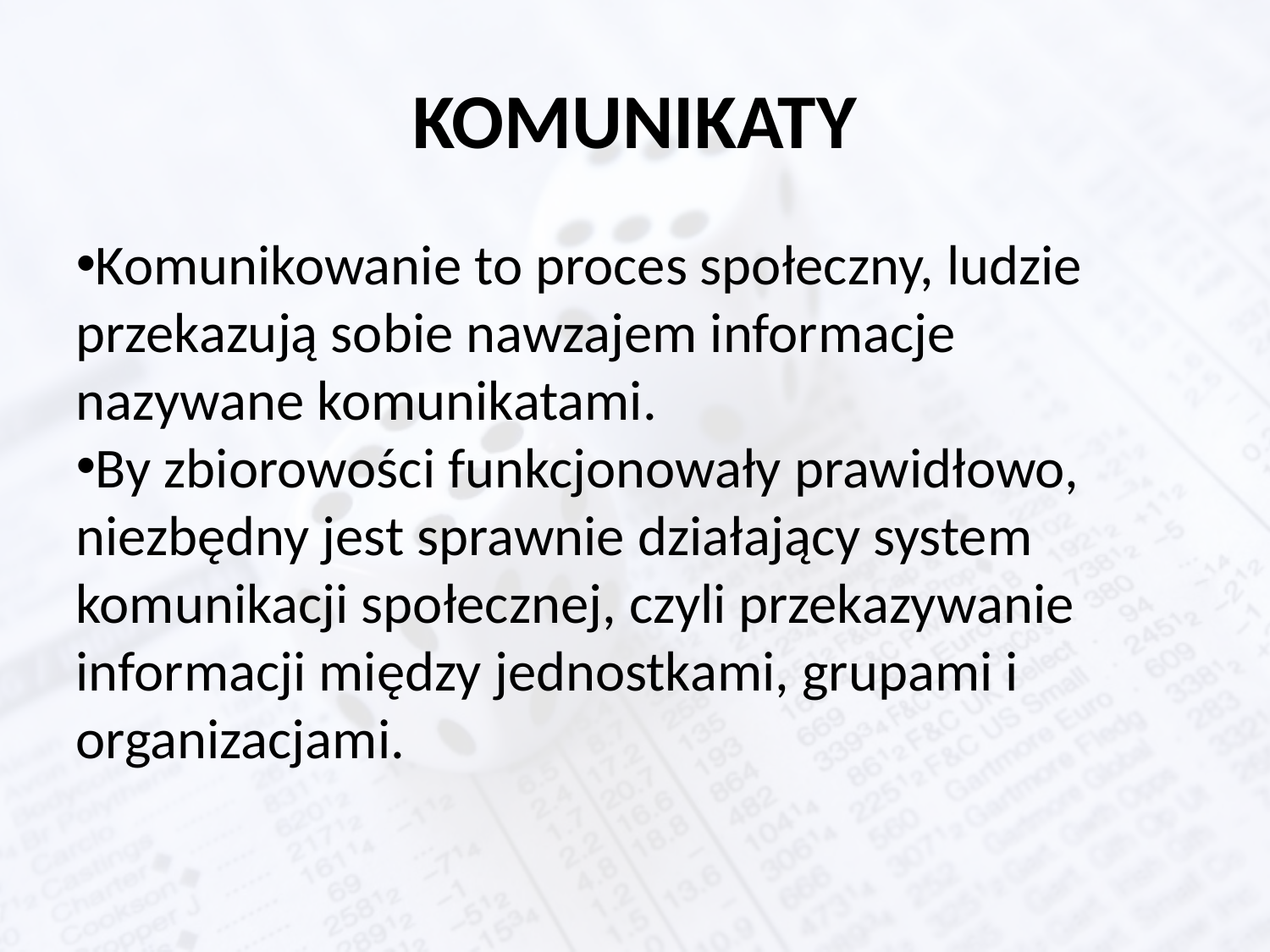

KOMUNIKATY
Komunikowanie to proces społeczny, ludzie przekazują sobie nawzajem informacje nazywane komunikatami.
By zbiorowości funkcjonowały prawidłowo, niezbędny jest sprawnie działający system komunikacji społecznej, czyli przekazywanie informacji między jednostkami, grupami i organizacjami.